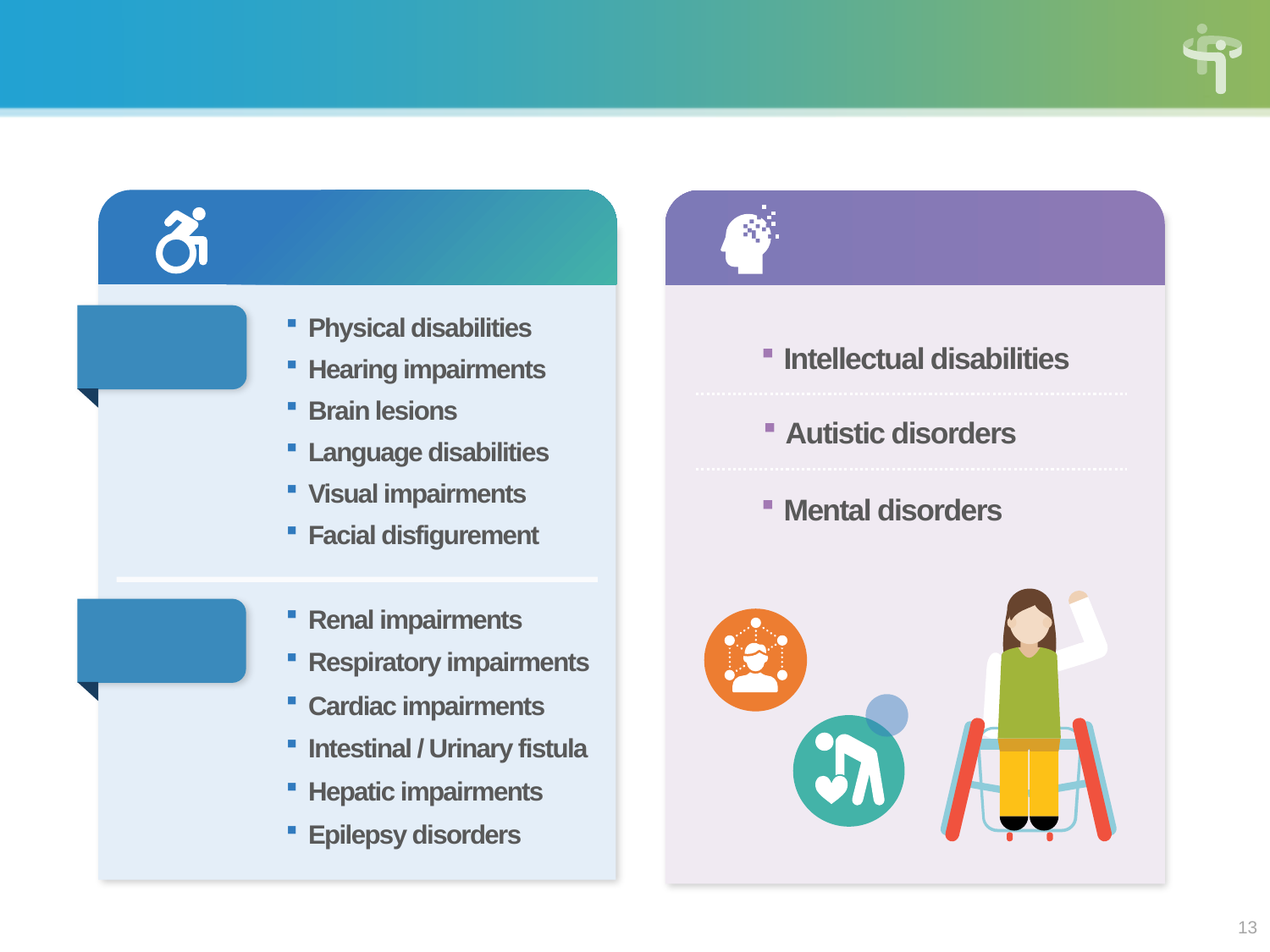

15 types of disability in Korea

Physical disability

External disorder
Physical disabilities

Hearing impairments
Brain lesions
Language disabilities
Visual impairments
Facial disfigurement
Internal disorder
Renal impairments

Respiratory impairments
Cardiac impairments
Intestinal / Urinary fistula
Hepatic impairments
Epilepsy disorders

Mental disability

Intellectual disabilities

Autistic disorders
Mental disorders

13